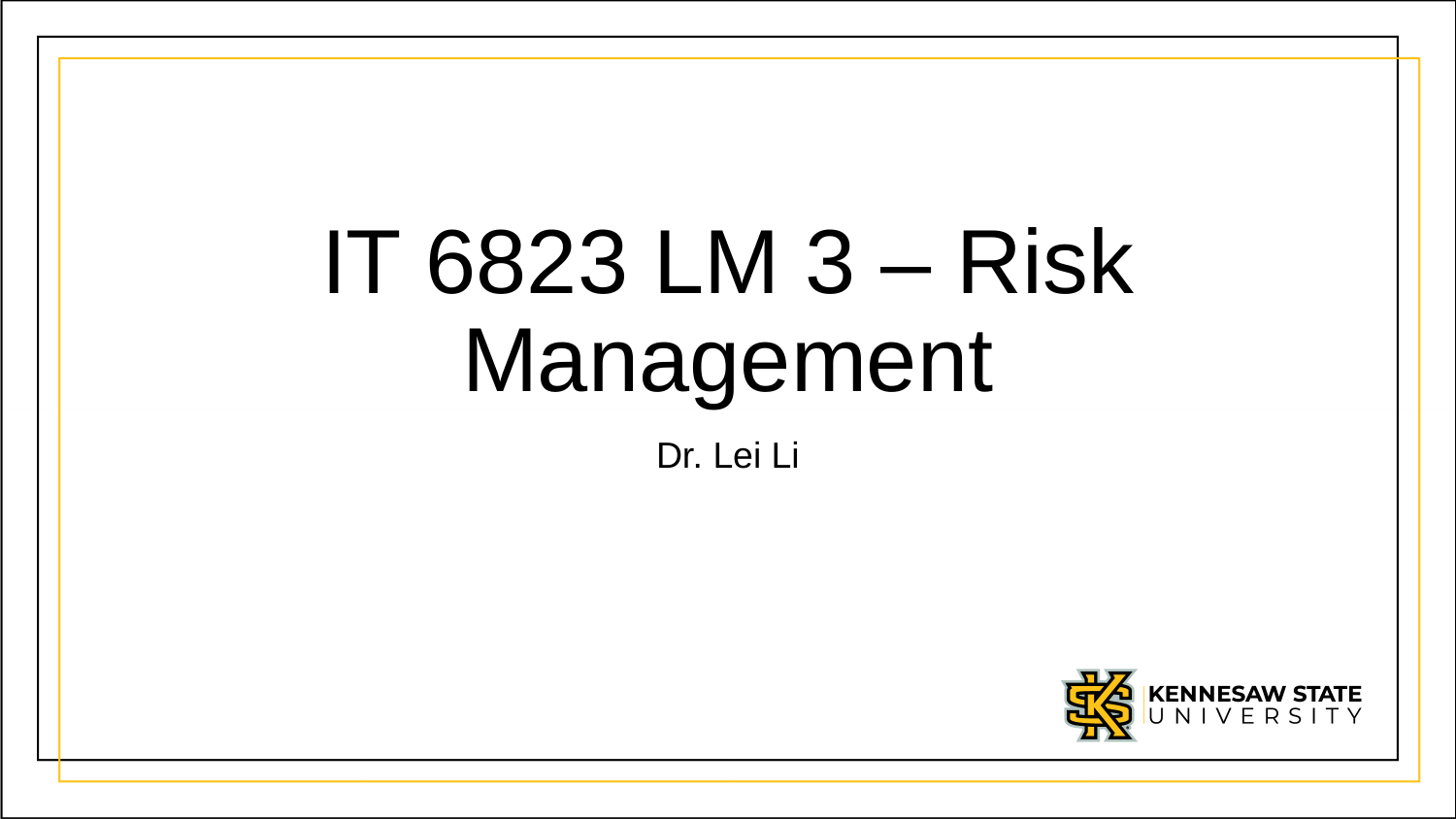

# IT 6823 LM 3 – Risk Management
Dr. Lei Li